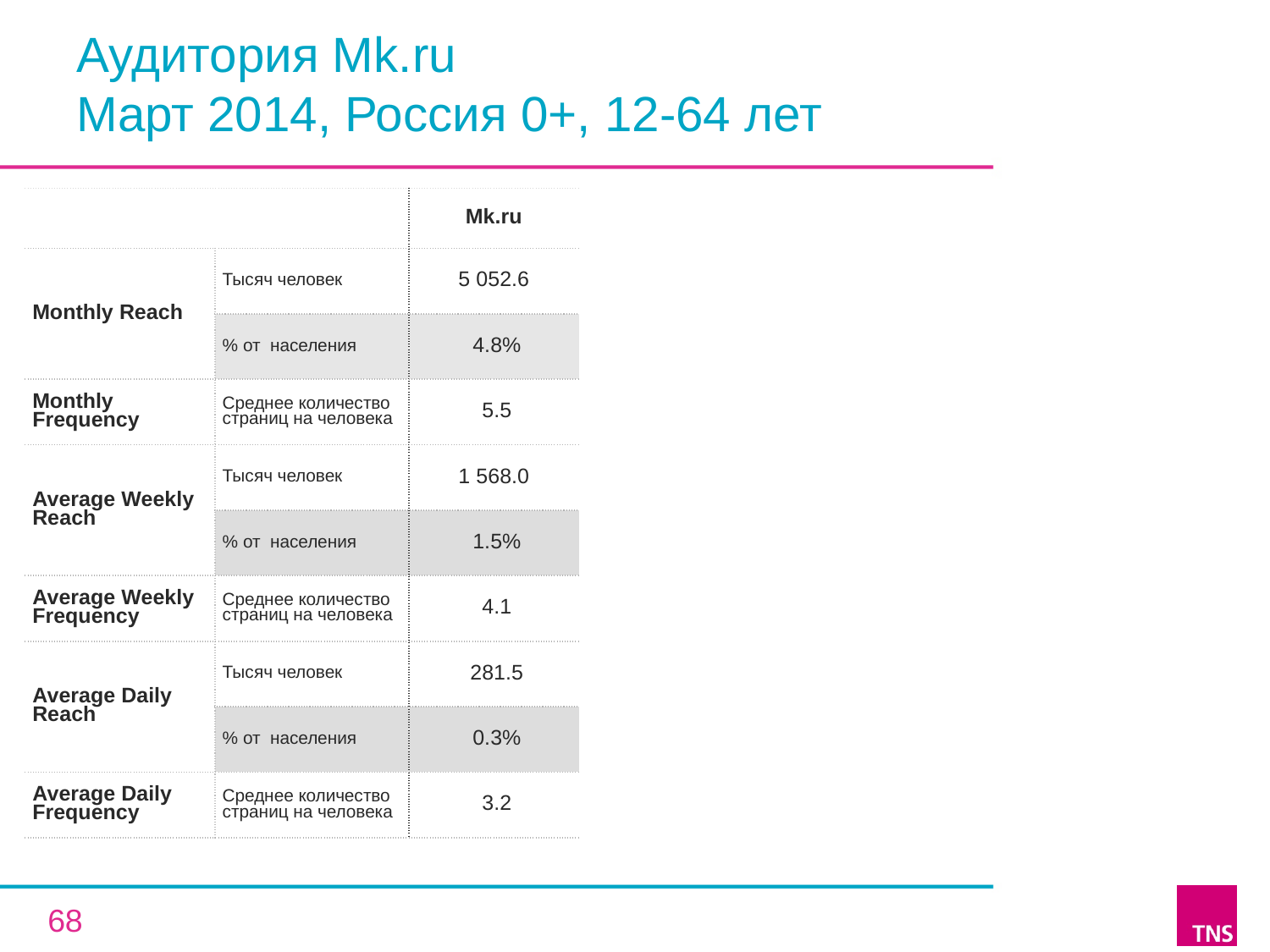

# Аудитория Mk.ru Март 2014, Россия 0+, 12-64 лет
|  |  | Mk.ru |
| --- | --- | --- |
| Monthly Reach | Тысяч человек | 5 052.6 |
|  | % от населения | 4.8% |
| Monthly Frequency | Среднее количество страниц на человека | 5.5 |
| Average Weekly Reach | Тысяч человек | 1 568.0 |
|  | % от населения | 1.5% |
| Average Weekly Frequency | Среднее количество страниц на человека | 4.1 |
| Average Daily Reach | Тысяч человек | 281.5 |
|  | % от населения | 0.3% |
| Average Daily Frequency | Среднее количество страниц на человека | 3.2 |

68